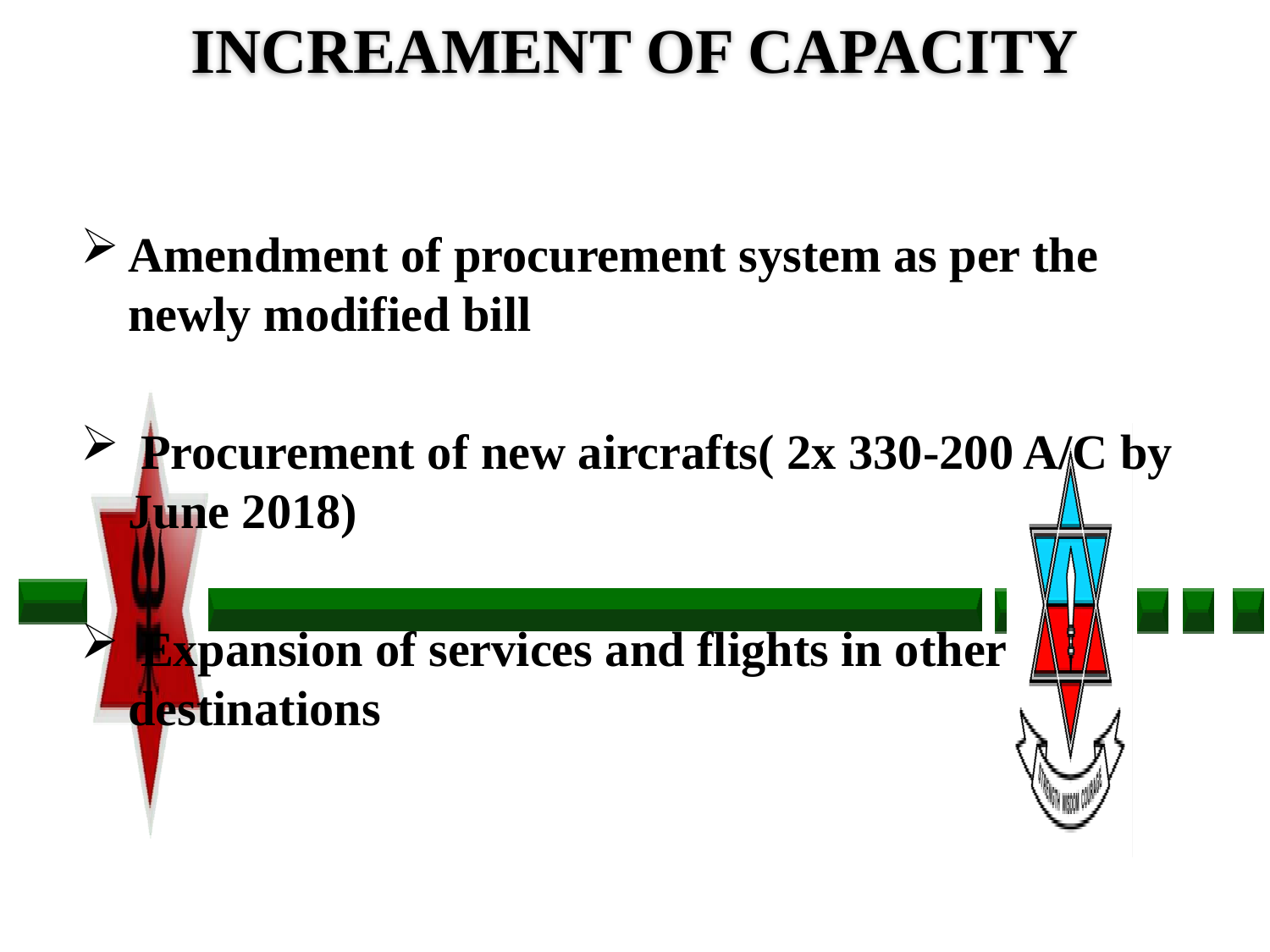

INCREAMENT OF CAPACITY
Amendment of procurement system as per the newly modified bill

 Procurement of new aircrafts( 2x 330-200 A/C by June 2018)

 Expansion of services and flights in other destinations